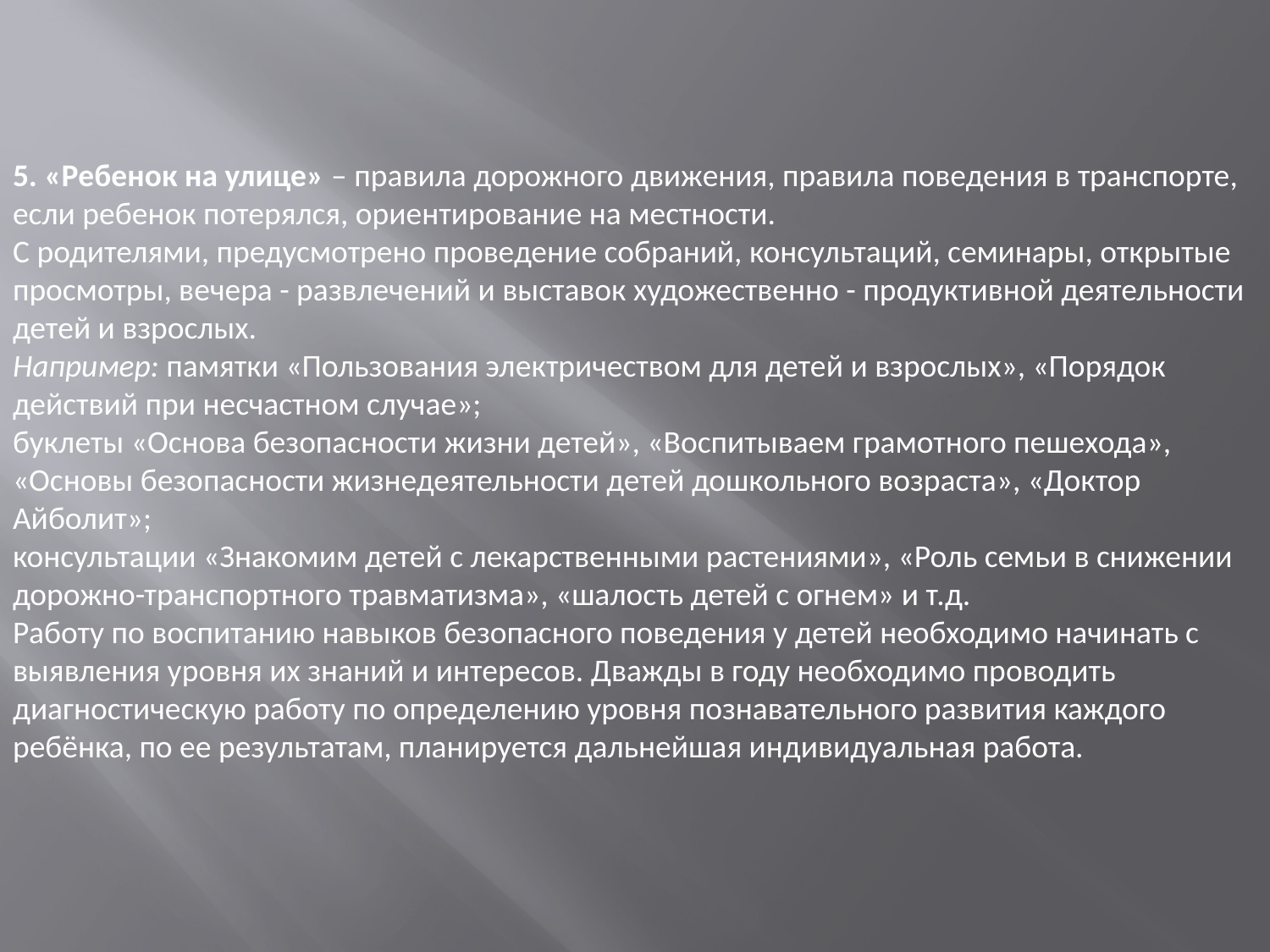

5. «Ребенок на улице» – правила дорожного движения, правила поведения в транспорте, если ребенок потерялся, ориентирование на местности.
С родителями, предусмотрено проведение собраний, консультаций, семинары, открытые просмотры, вечера - развлечений и выставок художественно - продуктивной деятельности детей и взрослых.
Например: памятки «Пользования электричеством для детей и взрослых», «Порядок действий при несчастном случае»;
буклеты «Основа безопасности жизни детей», «Воспитываем грамотного пешехода», «Основы безопасности жизнедеятельности детей дошкольного возраста», «Доктор Айболит»;
консультации «Знакомим детей с лекарственными растениями», «Роль семьи в снижении дорожно-транспортного травматизма», «шалость детей с огнем» и т.д.
Работу по воспитанию навыков безопасного поведения у детей необходимо начинать с выявления уровня их знаний и интересов. Дважды в году необходимо проводить диагностическую работу по определению уровня познавательного развития каждого ребёнка, по ее результатам, планируется дальнейшая индивидуальная работа.